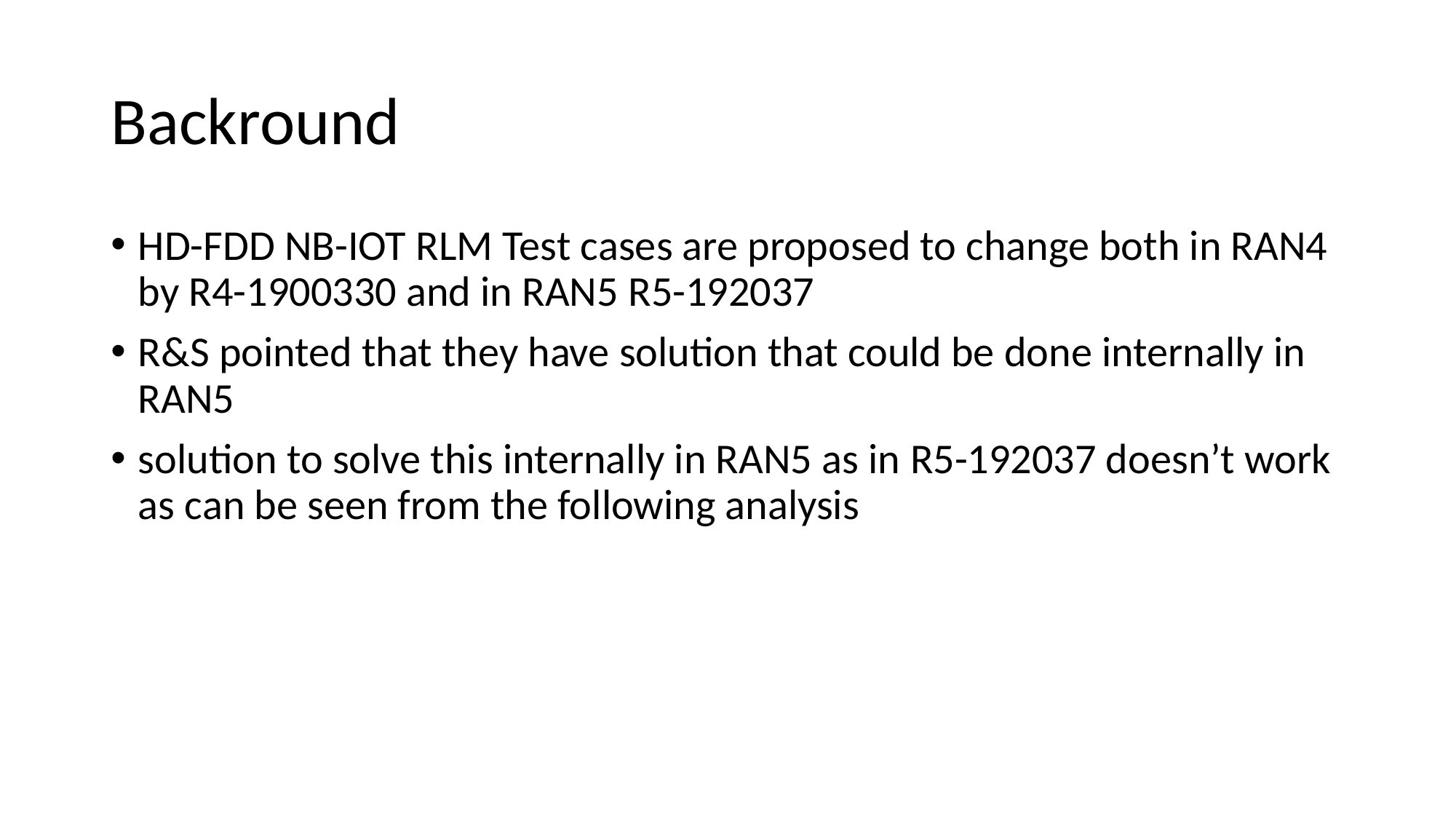

# Backround
HD-FDD NB-IOT RLM Test cases are proposed to change both in RAN4 by R4-1900330 and in RAN5 R5-192037
R&S pointed that they have solution that could be done internally in RAN5
solution to solve this internally in RAN5 as in R5-192037 doesn’t work as can be seen from the following analysis